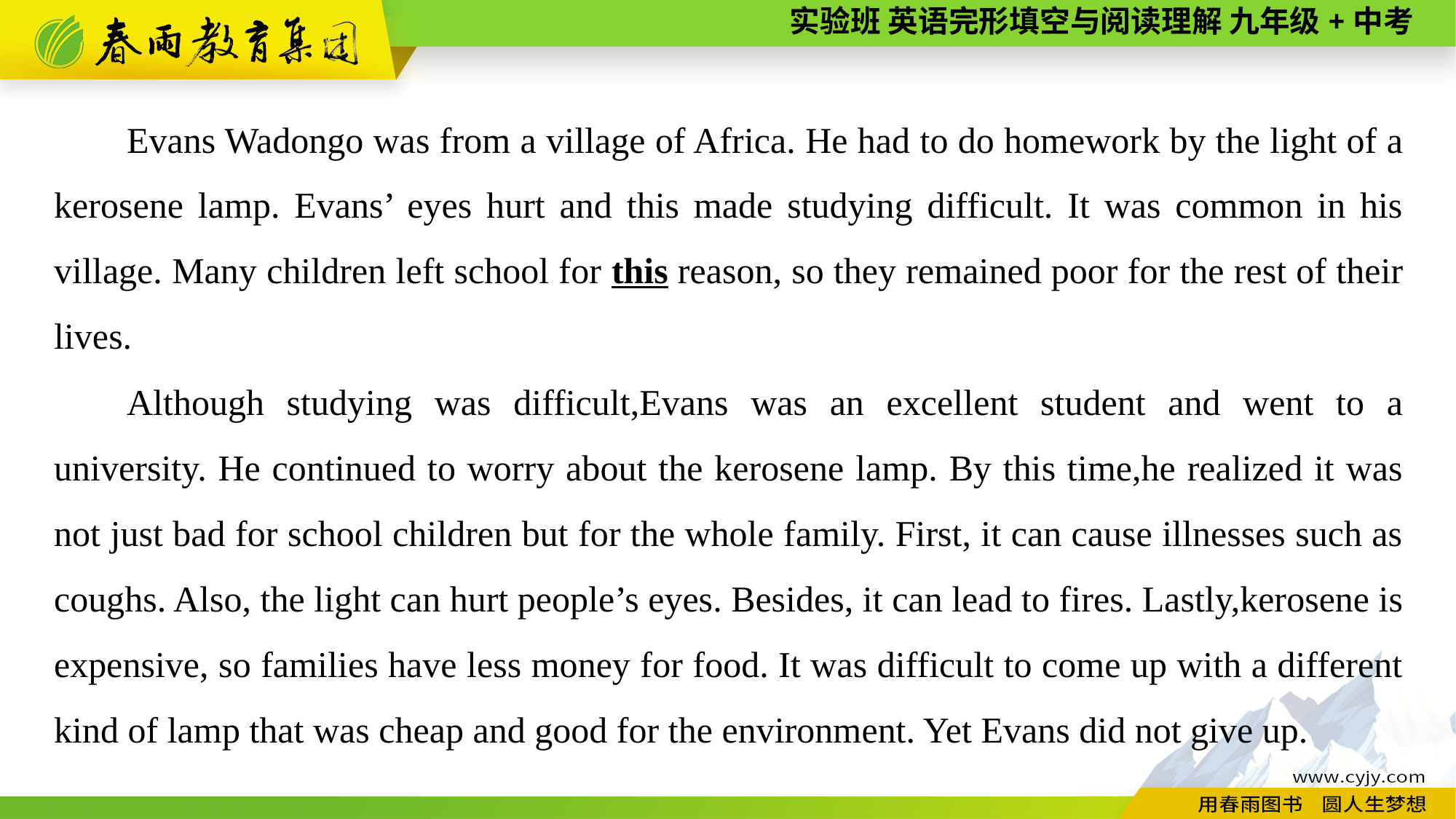

Evans Wadongo was from a village of Africa. He had to do homework by the light of a kerosene lamp. Evans’ eyes hurt and this made studying difficult. It was common in his village. Many children left school for this reason, so they remained poor for the rest of their lives.
Although studying was difficult,Evans was an excellent student and went to a university. He continued to worry about the kerosene lamp. By this time,he realized it was not just bad for school children but for the whole family. First, it can cause illnesses such as coughs. Also, the light can hurt people’s eyes. Besides, it can lead to fires. Lastly,kerosene is expensive, so families have less money for food. It was difficult to come up with a different kind of lamp that was cheap and good for the environment. Yet Evans did not give up.